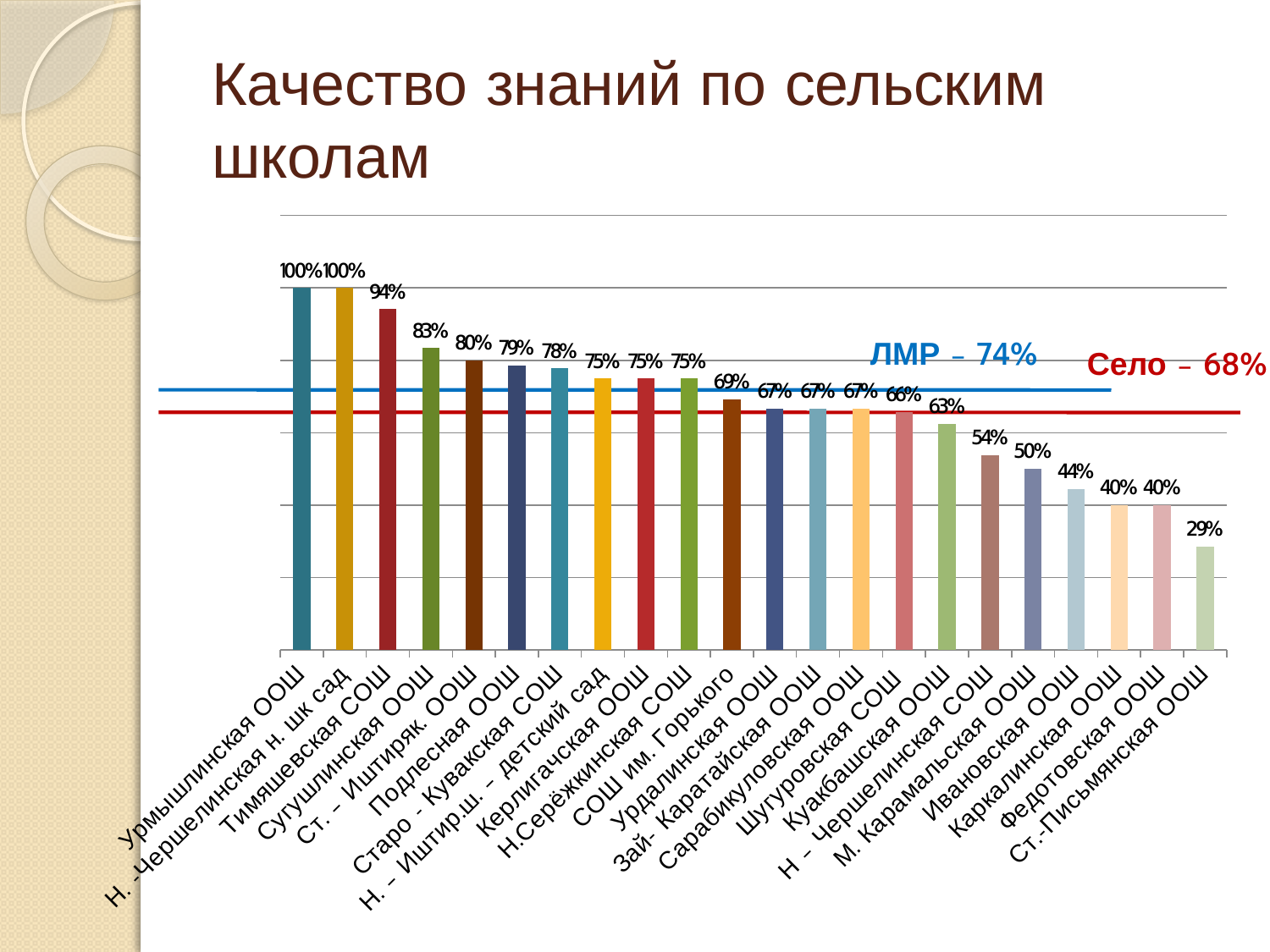

# Качество знаний по сельским школам

### Chart

| Category | Ряд 1 |
|---|---|
| Урмышлинская ООШ | 1.0 |
| Н. -Чершелинская н. шк сад | 1.0 |
| Тимяшевская СОШ | 0.9411764705882356 |
| Сугушлинская ООШ | 0.8333333333333337 |
| Ст. – Иштиряк. ООШ | 0.8 |
| Подлесная ООШ | 0.7857142857142856 |
| Старо - Кувакская СОШ | 0.7777777777777785 |
| Н. – Иштир.ш. – детский сад | 0.7500000000000008 |
| Керлигачская ООШ | 0.7500000000000008 |
| Н.Серёжкинская СОШ | 0.7500000000000008 |
| СОШ им. Горького | 0.6923076923076926 |
| Урдалинская ООШ | 0.6666666666666666 |
| Зай- Каратайская ООШ | 0.6666666666666666 |
| Сарабикуловская ООШ | 0.6666666666666666 |
| Шугуровская СОШ  | 0.657142857142858 |
| Куакбашская ООШ | 0.6250000000000008 |
| Н – Чершелинская СОШ | 0.5384615384615384 |
| М. Карамальская ООШ | 0.5 |
| Ивановская ООШ | 0.4444444444444444 |
| Каркалинская ООШ | 0.4 |
| Федотовская ООШ | 0.4 |
| Ст.-Письмянская ООШ | 0.28571428571428614 |
ЛМР – 74%
Село – 68%